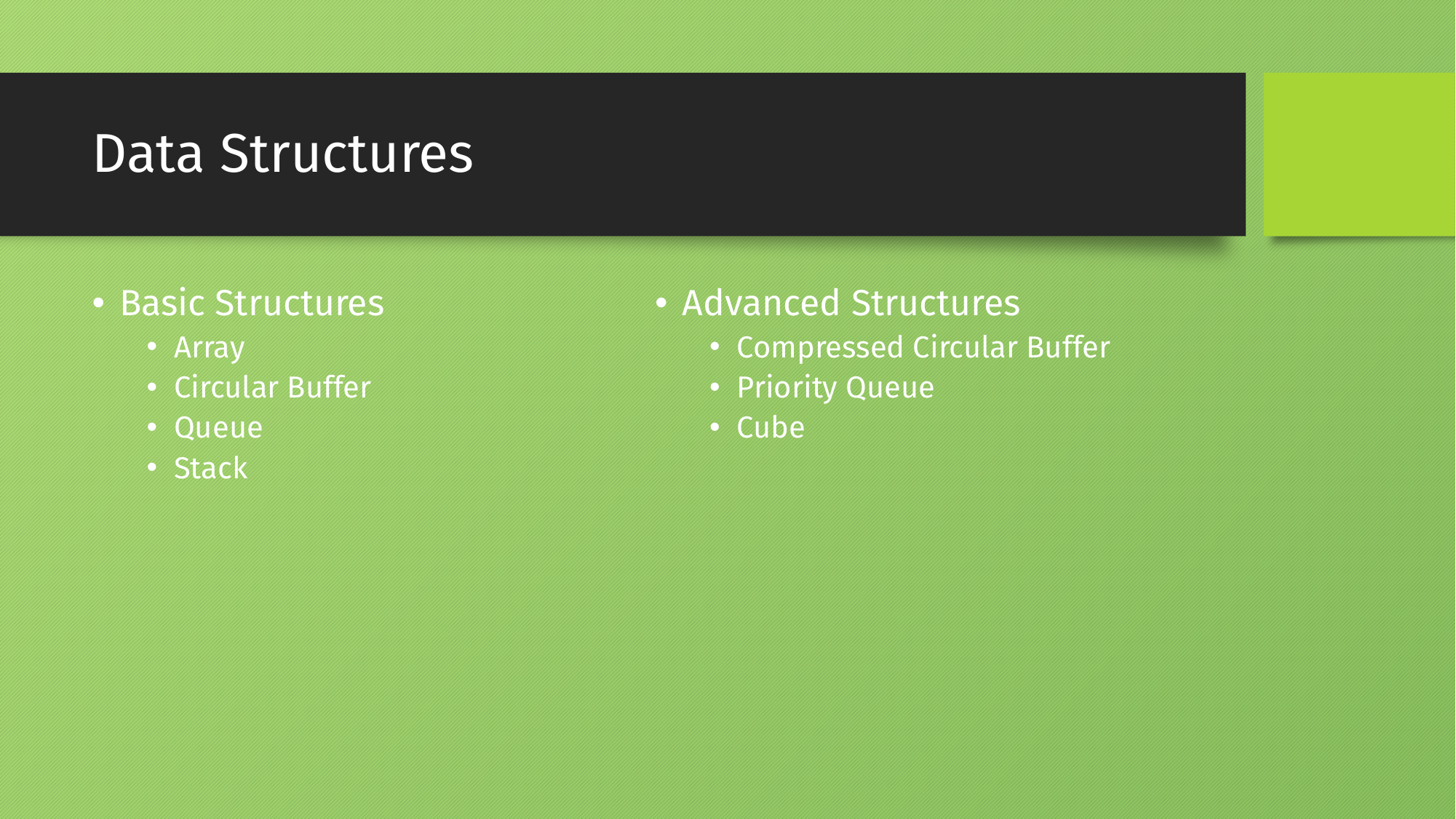

# Data Structures
Basic Structures
Array
Circular Buffer
Queue
Stack

Advanced Structures
Compressed Circular Buffer
Priority Queue
Cube